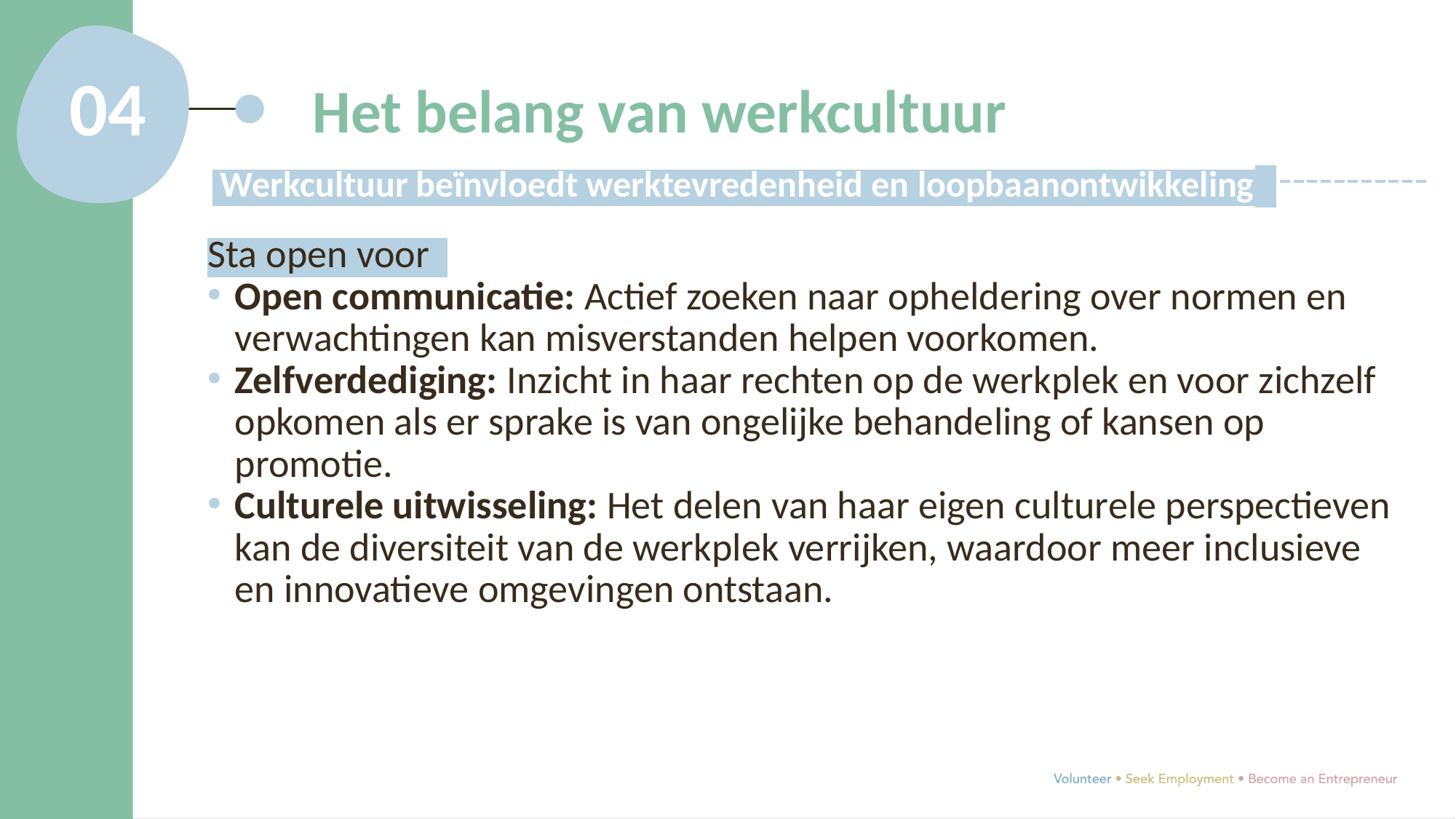

04
Het belang van werkcultuur

 Werkcultuur beïnvloedt werktevredenheid en loopbaanontwikkeling:
Sta open voor
Open communicatie: Actief zoeken naar opheldering over normen en verwachtingen kan misverstanden helpen voorkomen.
Zelfverdediging: Inzicht in haar rechten op de werkplek en voor zichzelf opkomen als er sprake is van ongelijke behandeling of kansen op promotie.
Culturele uitwisseling: Het delen van haar eigen culturele perspectieven kan de diversiteit van de werkplek verrijken, waardoor meer inclusieve en innovatieve omgevingen ontstaan.